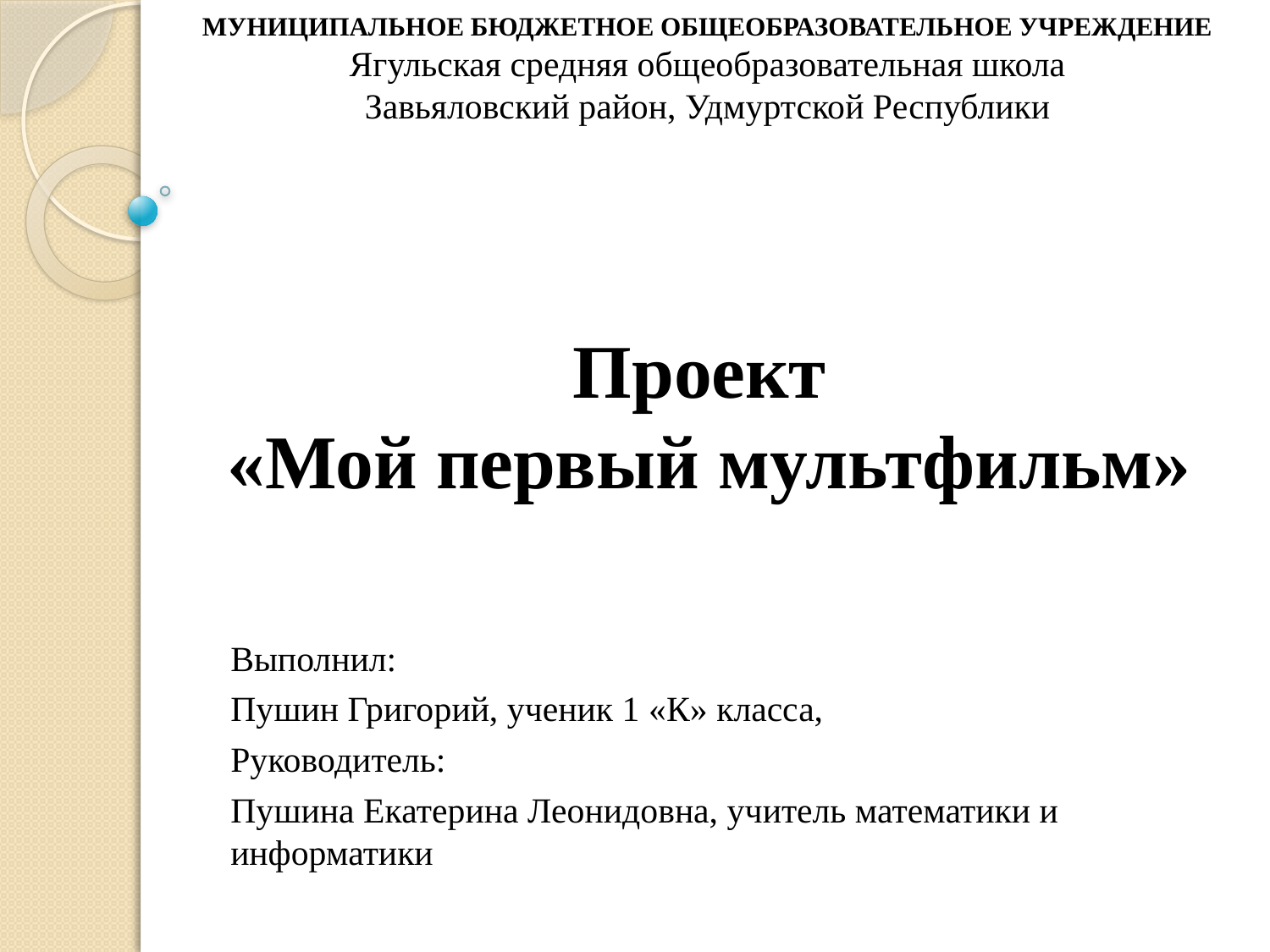

МУНИЦИПАЛЬНОЕ БЮДЖЕТНОЕ ОБЩЕОБРАЗОВАТЕЛЬНОЕ УЧРЕЖДЕНИЕ
Ягульская средняя общеобразовательная школа
Завьяловский район, Удмуртской Республики
# Проект «Мой первый мультфильм»
Выполнил:
Пушин Григорий, ученик 1 «К» класса,
Руководитель:
Пушина Екатерина Леонидовна, учитель математики и информатики